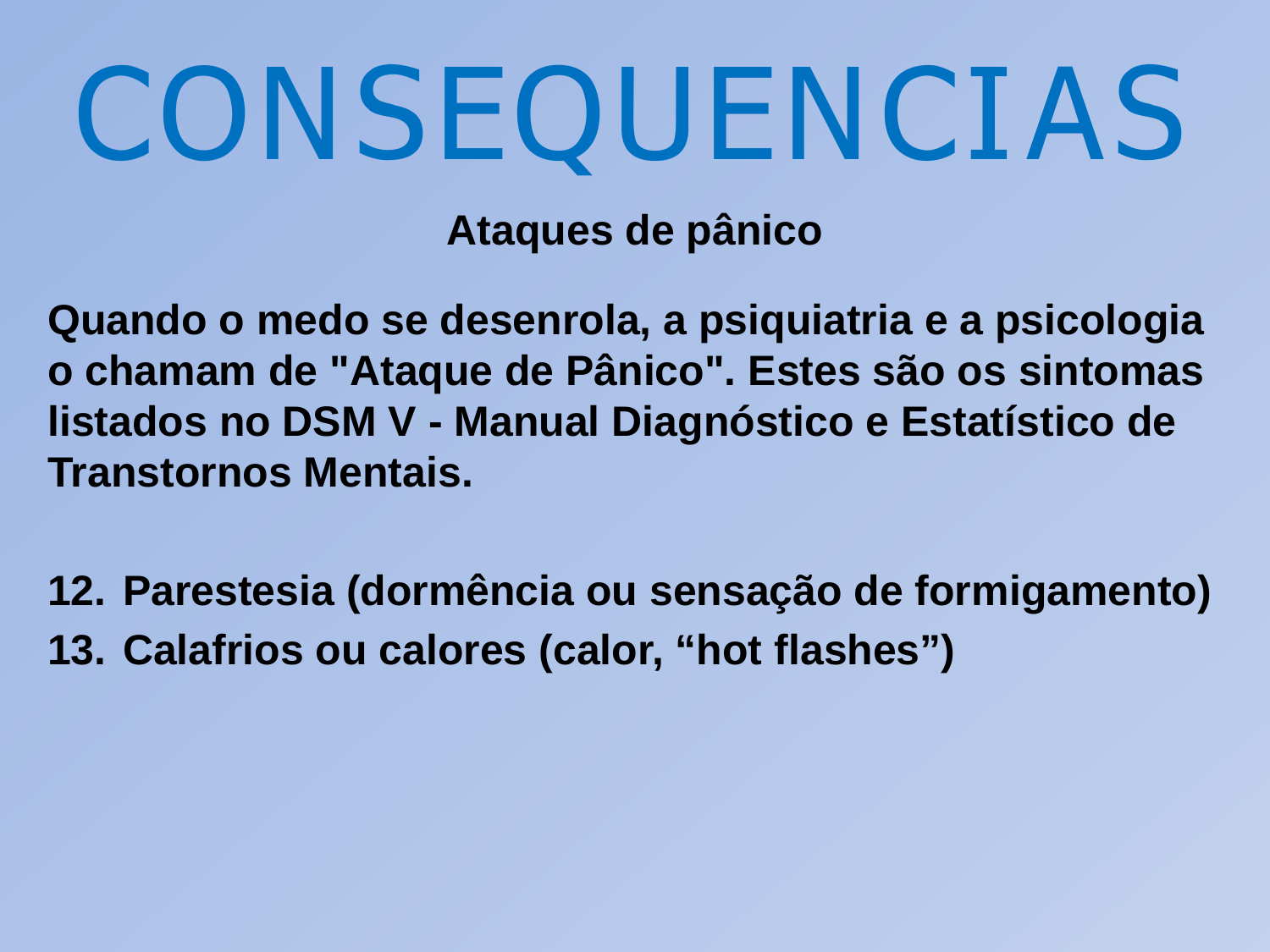

CONSEQUENCIAS

Ataques de pânico

Quando o medo se desenrola, a psiquiatria e a psicologia o chamam de "Ataque de Pânico". Estes são os sintomas listados no DSM V - Manual Diagnóstico e Estatístico de Transtornos Mentais.

 Parestesia (dormência ou sensação de formigamento)
 Calafrios ou calores (calor, “hot flashes”)